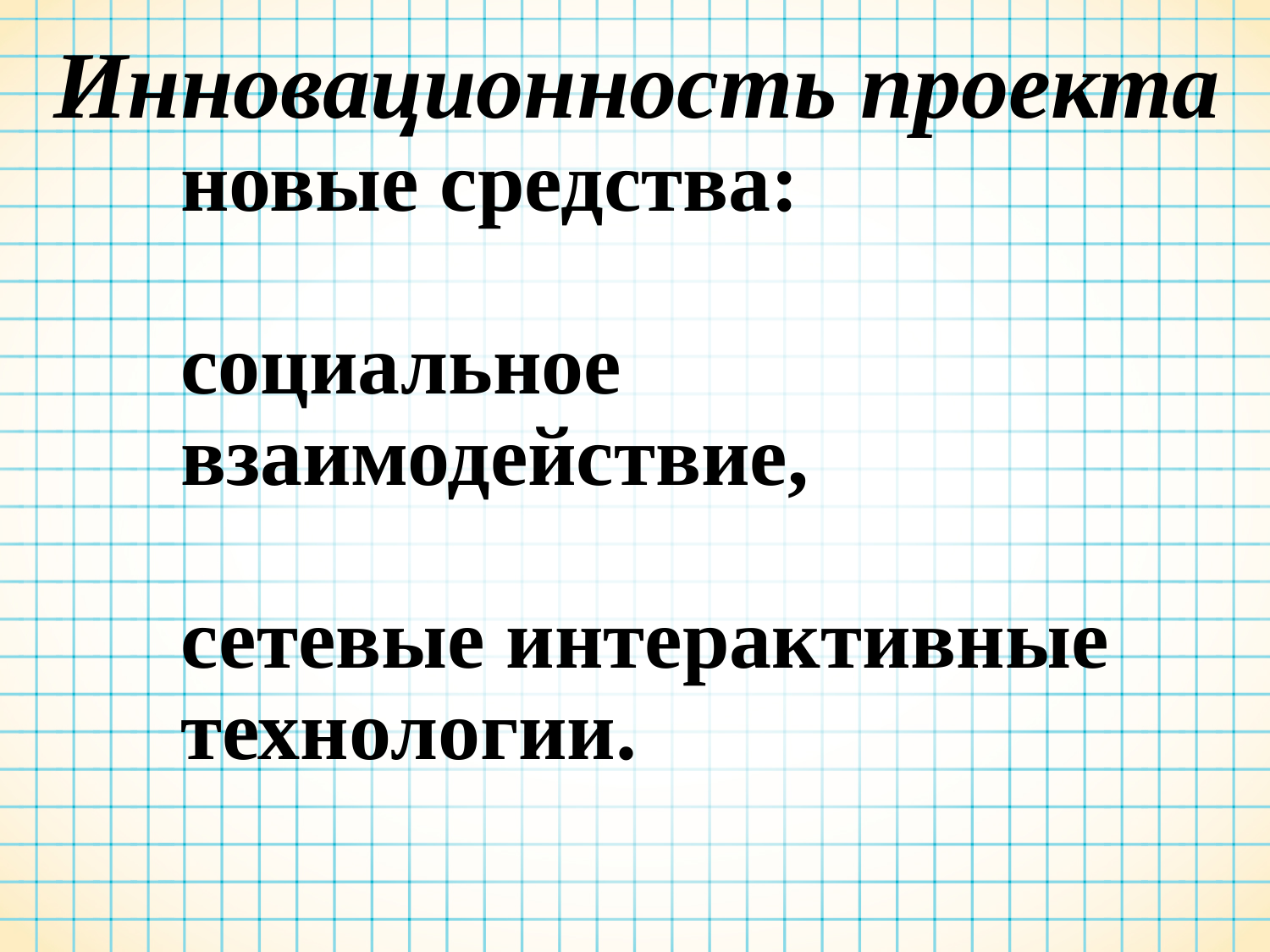

# Инновационность проекта новые средства: социальное взаимодействие, сетевые интерактивные технологии.